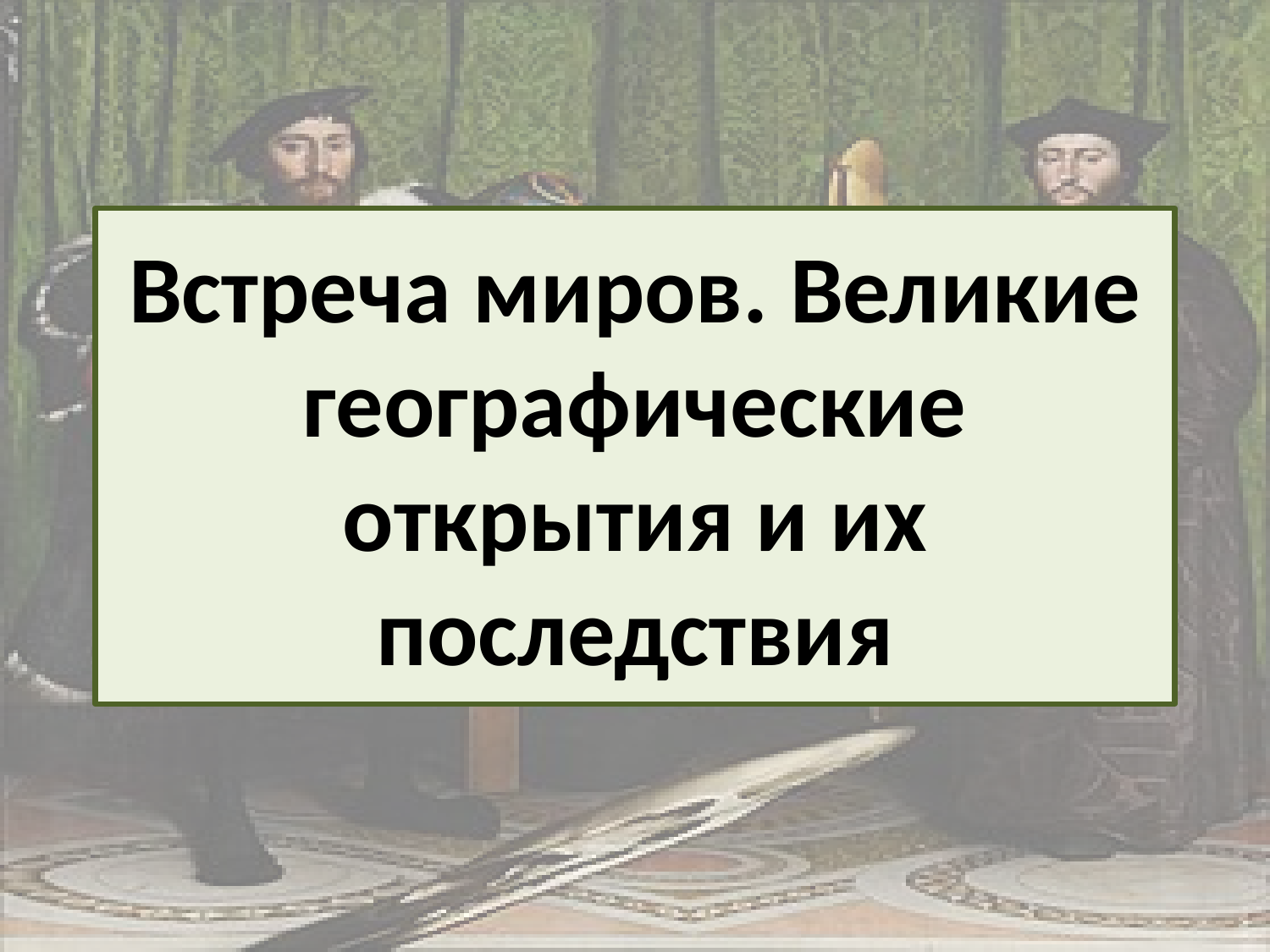

# Встреча миров. Великие географические открытия и их последствия